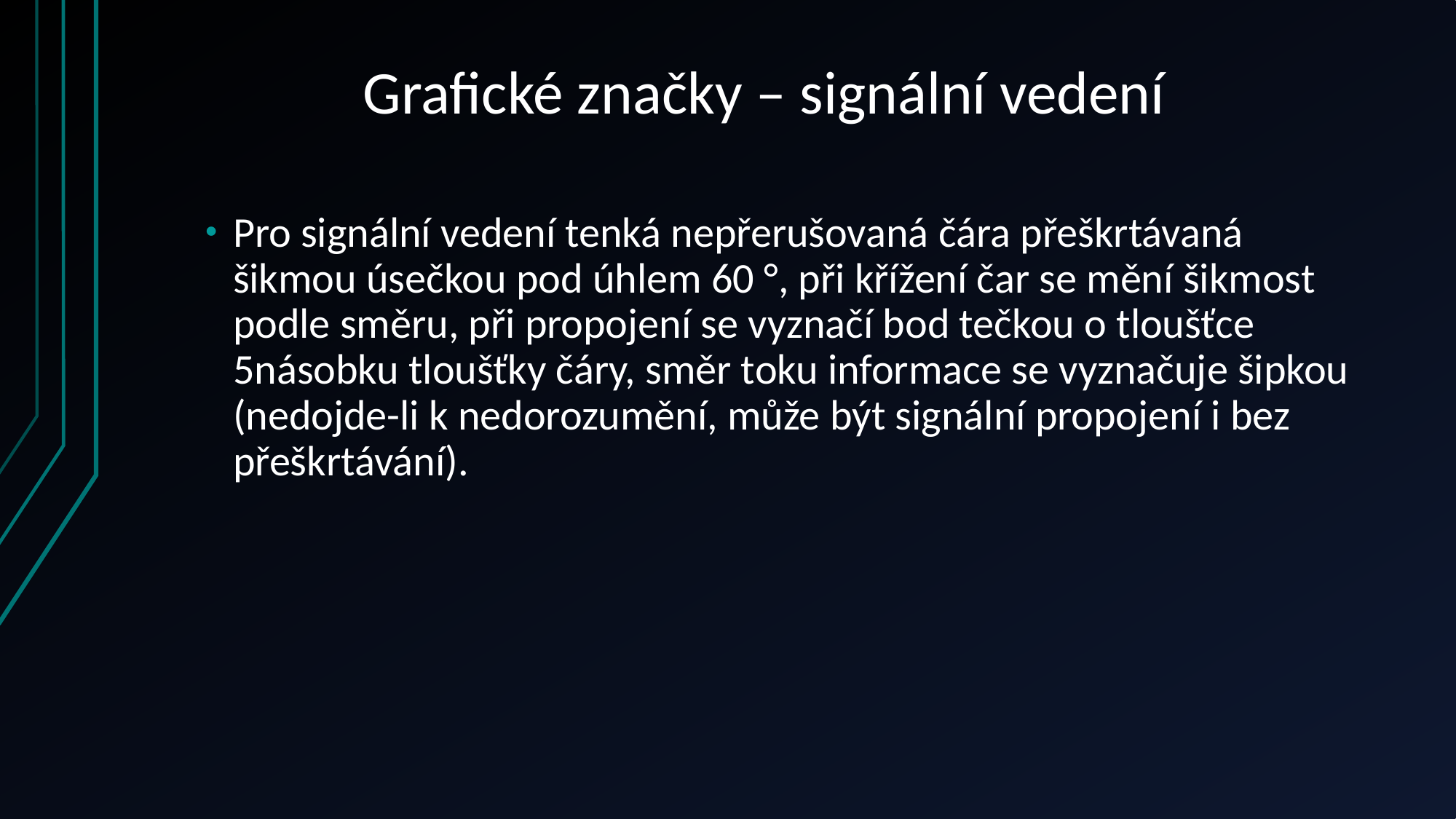

# Grafické značky – signální vedení
Pro signální vedení tenká nepřerušovaná čára přeškrtávaná šikmou úsečkou pod úhlem 60 °, při křížení čar se mění šikmost podle směru, při propojení se vyznačí bod tečkou o tloušťce 5násobku tloušťky čáry, směr toku informace se vyznačuje šipkou (nedojde-li k nedorozumění, může být signální propojení i bez přeškrtávání).